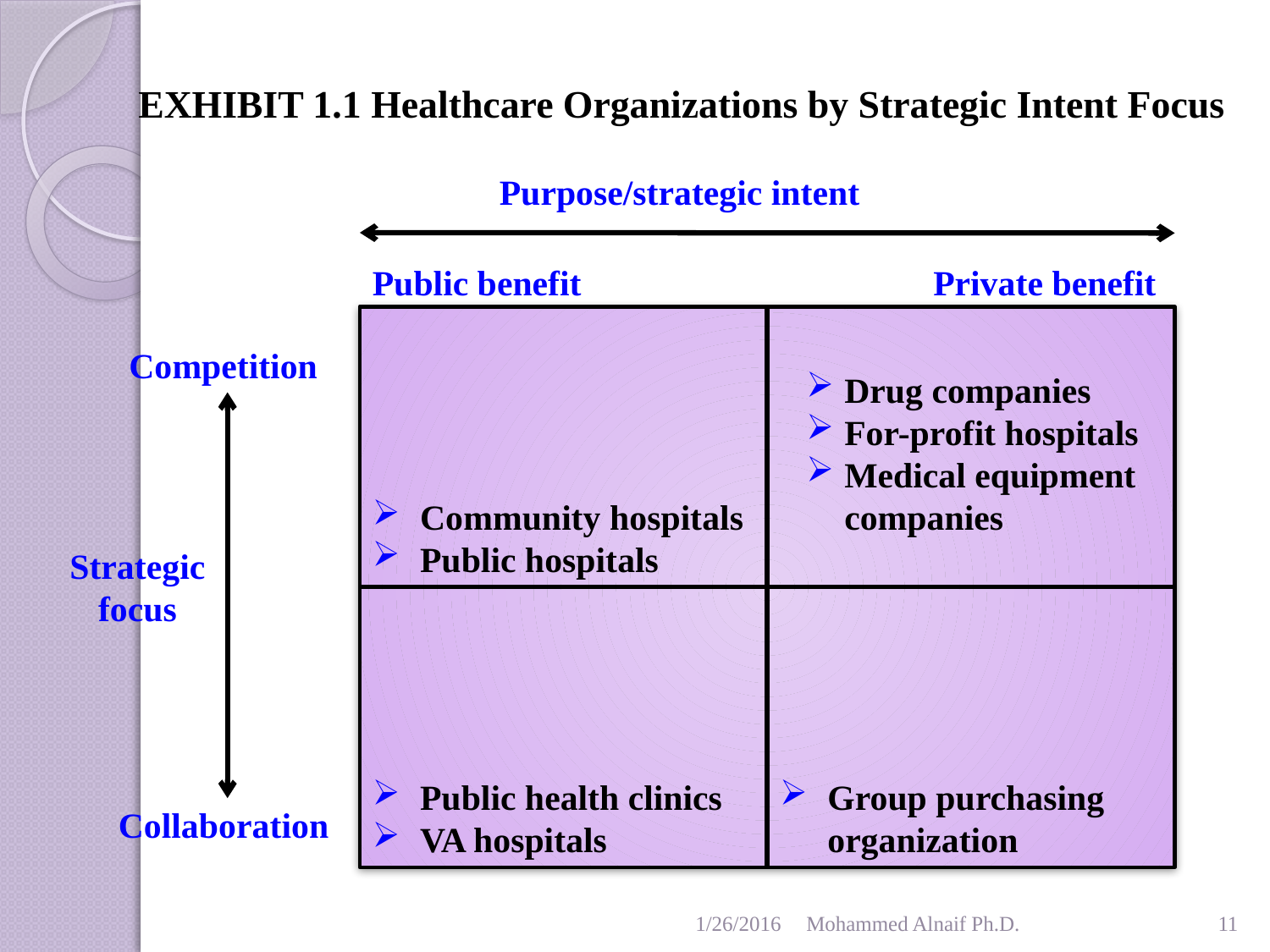

# EXHIBIT 1.1 Healthcare Organizations by Strategic Intent Focus
Purpose/strategic intent
Public benefit
Private benefit

Competition
Drug companies
For-profit hospitals
Medical equipment companies
Community hospitals
Public hospitals
Strategic focus
Public health clinics
VA hospitals
Group purchasing organization
Collaboration
1/26/2016
Mohammed Alnaif Ph.D.
11